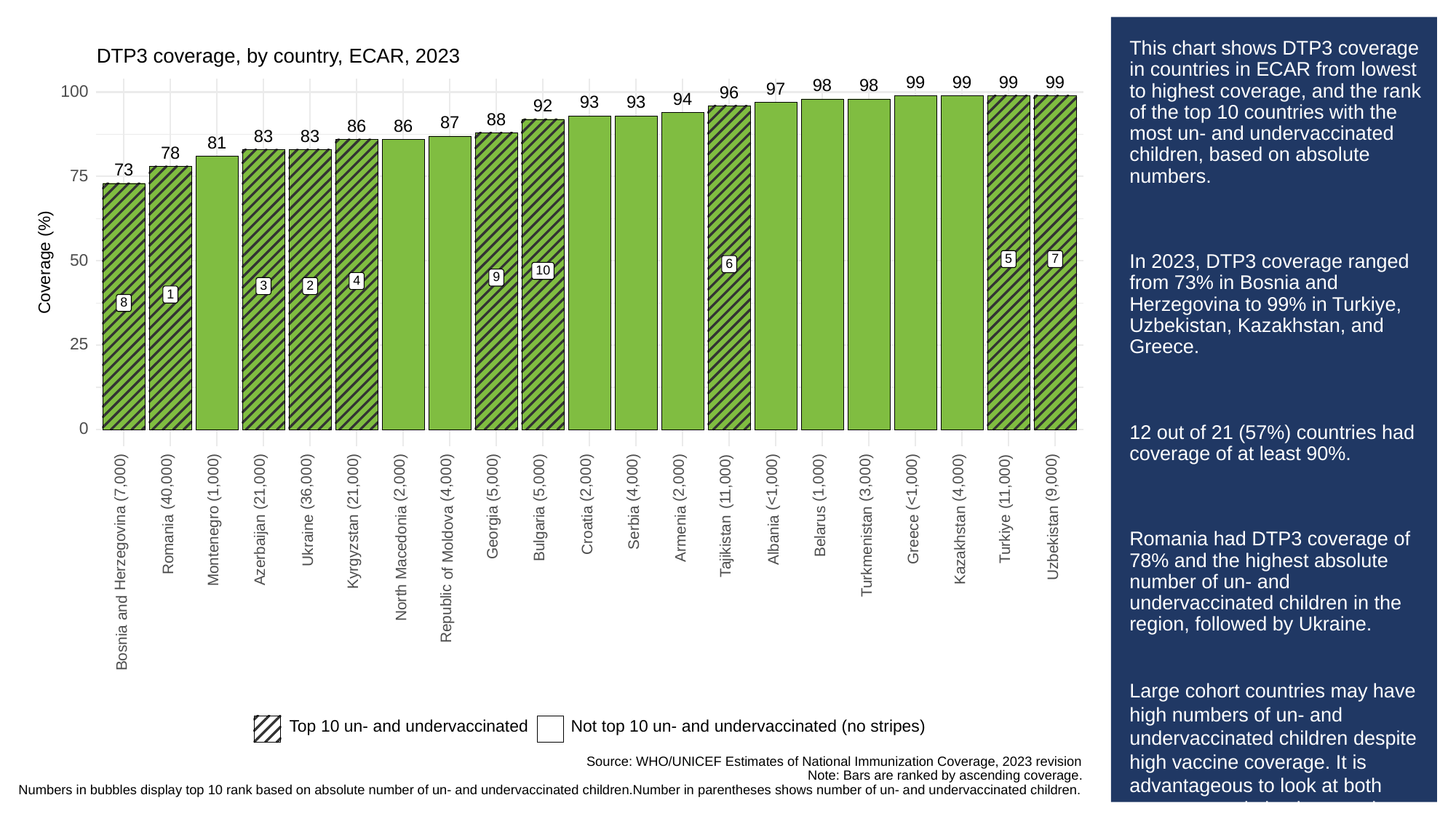

# This chart shows DTP3 coverage in countries in ECAR from lowest to highest coverage, and the rank of the top 10 countries with the most un- and undervaccinated children, based on absolute numbers.

In 2023, DTP3 coverage ranged from 73% in Bosnia and Herzegovina to 99% in Turkiye, Uzbekistan, Kazakhstan, and Greece.

12 out of 21 (57%) countries had coverage of at least 90%.

Romania had DTP3 coverage of 78% and the highest absolute number of un- and undervaccinated children in the region, followed by Ukraine.

Large cohort countries may have high numbers of un- and undervaccinated children despite high vaccine coverage. It is advantageous to look at both coverage and absolute numbers of unvaccinated children to ensure vulnerable countries with small birth cohorts are not missed.

DTP3 coverage, by country, ECAR, 2023
99
99
99
99

98
98
97
100
96

94

93
93

92

88

87

86
86

83
83

81

78

73

75

5
50
7
Coverage (%)

6

10

9

4

3
2

1

8

25

0

(7,000)
(1,000)
(2,000)
(4,000)
(5,000)
(5,000)
(2,000)
(4,000)
(2,000)
(1,000)
(3,000)
(4,000)
(9,000)
(40,000)
(21,000)
(36,000)
(21,000)
(11,000)
(11,000)
(<1,000)
(<1,000)
Serbia
Croatia
Georgia
Belarus
Bulgaria
Armenia
Moldova
Turkiye
Greece
Albania
Ukraine
Macedonia
Uzbekistan
Romania
Tajikistan
Montenegro
Kazakhstan
Herzegovina
Azerbaijan
Kyrgyzstan
Turkmenistan
of
North
and
Republic
Bosnia

Not top 10 un- and undervaccinated (no stripes)
Top 10 un- and undervaccinated

Source: WHO/UNICEF Estimates of National Immunization Coverage, 2023 revision
Note: Bars are ranked by ascending coverage.
Numbers in bubbles display top 10 rank based on absolute number of un- and undervaccinated children.Number in parentheses shows number of un- and undervaccinated children.